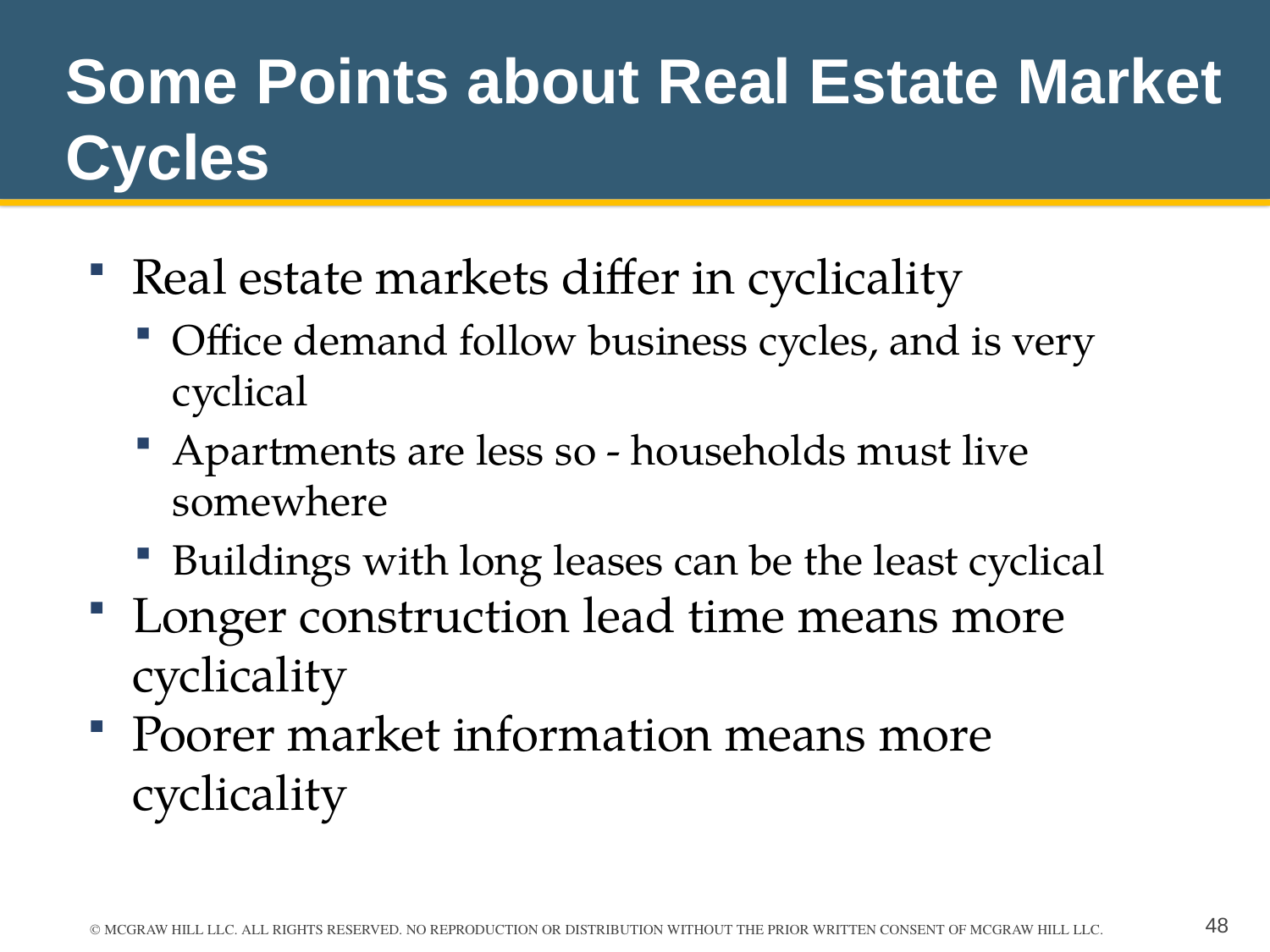

# Some Points about Real Estate Market Cycles
Real estate markets differ in cyclicality
Office demand follow business cycles, and is very cyclical
Apartments are less so - households must live somewhere
Buildings with long leases can be the least cyclical
Longer construction lead time means more cyclicality
Poorer market information means more cyclicality
© MCGRAW HILL LLC. ALL RIGHTS RESERVED. NO REPRODUCTION OR DISTRIBUTION WITHOUT THE PRIOR WRITTEN CONSENT OF MCGRAW HILL LLC.
48